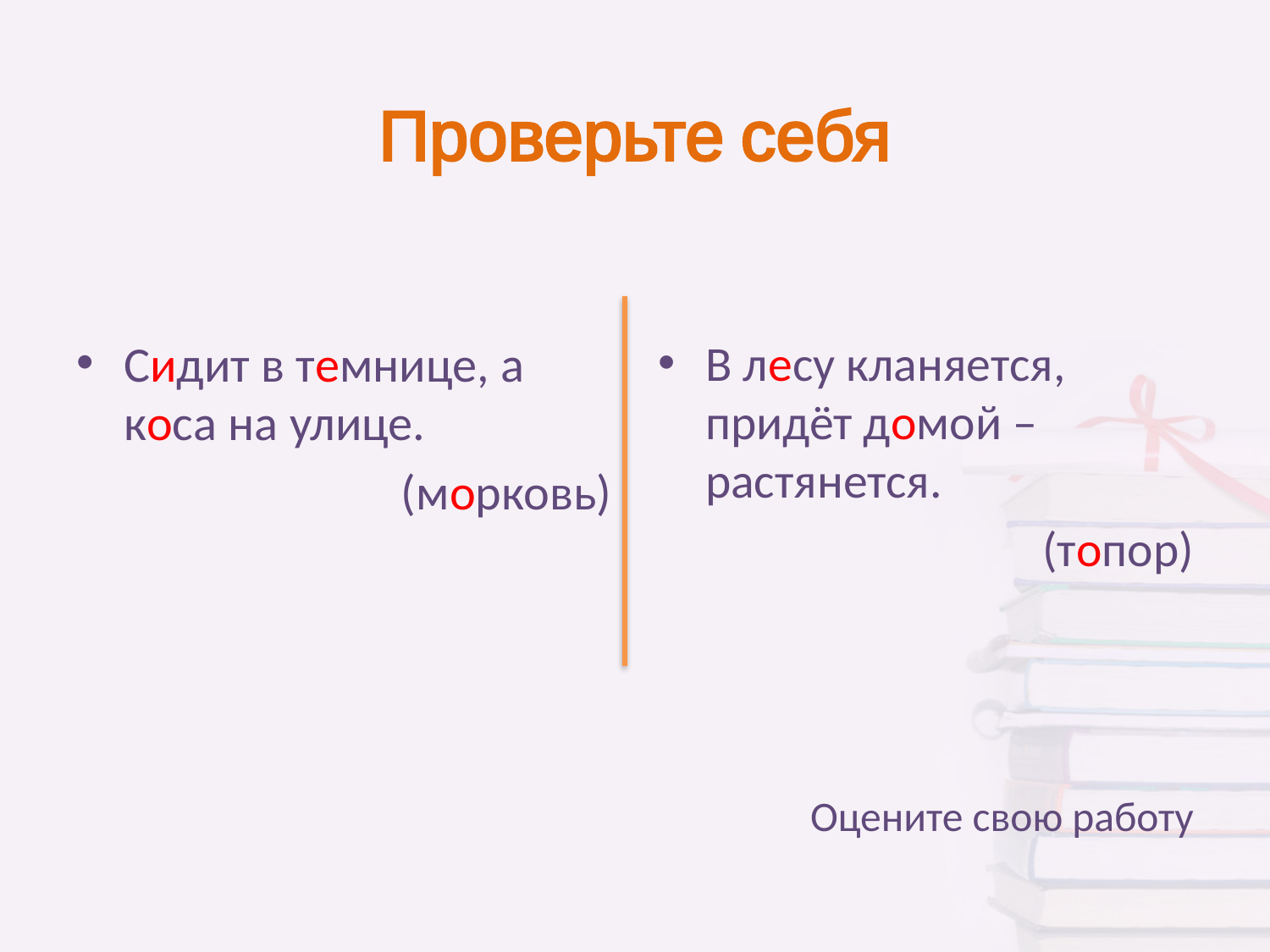

# Проверьте себя
Сидит в темнице, а коса на улице.
 (морковь)

В лесу кланяется, придёт домой – растянется.
(топор)

Оцените свою работу